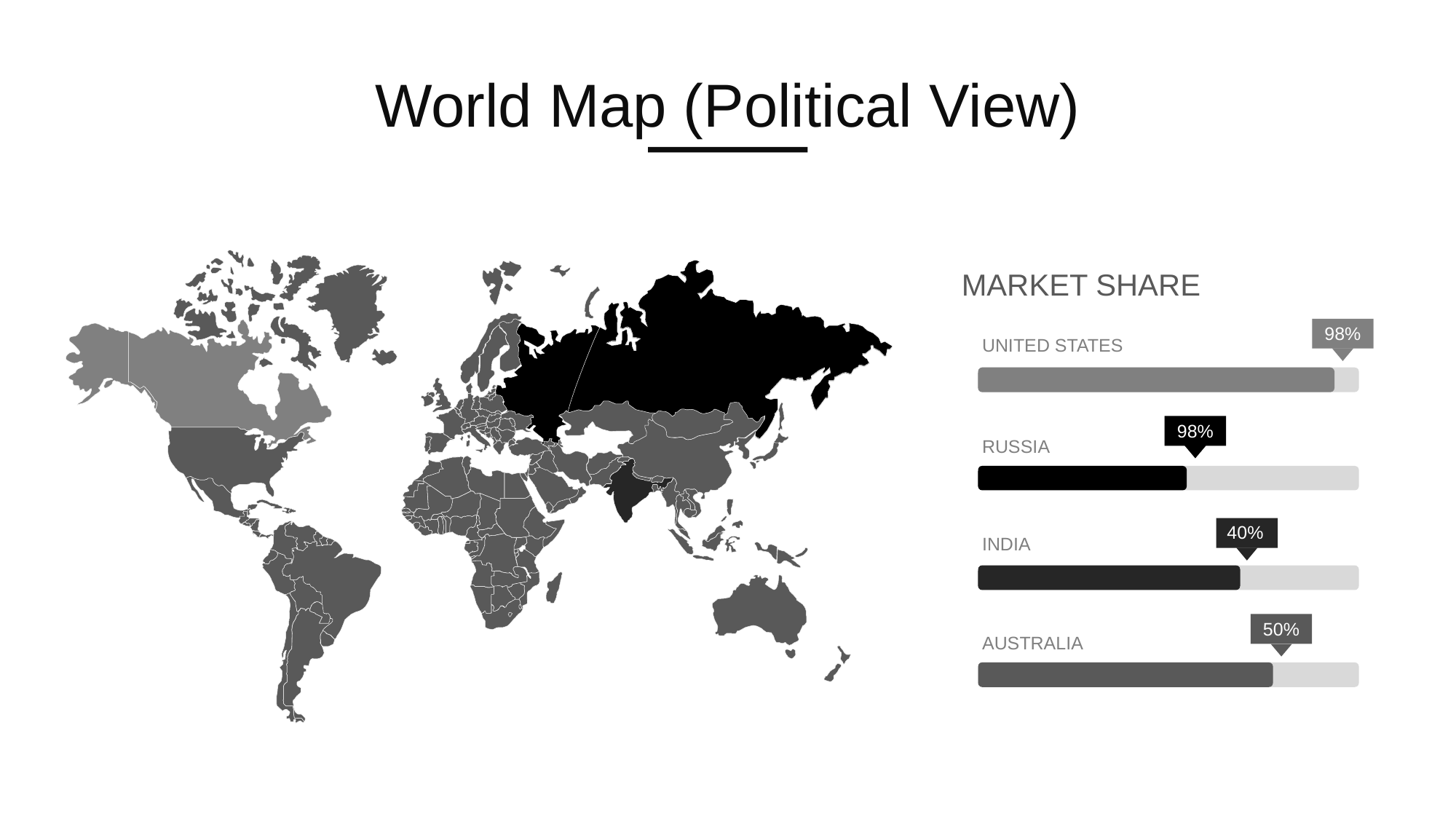

World Map (Political View)

MARKET SHARE

98%

UNITED STATES

98%

RUSSIA

40%

INDIA

50%

AUSTRALIA